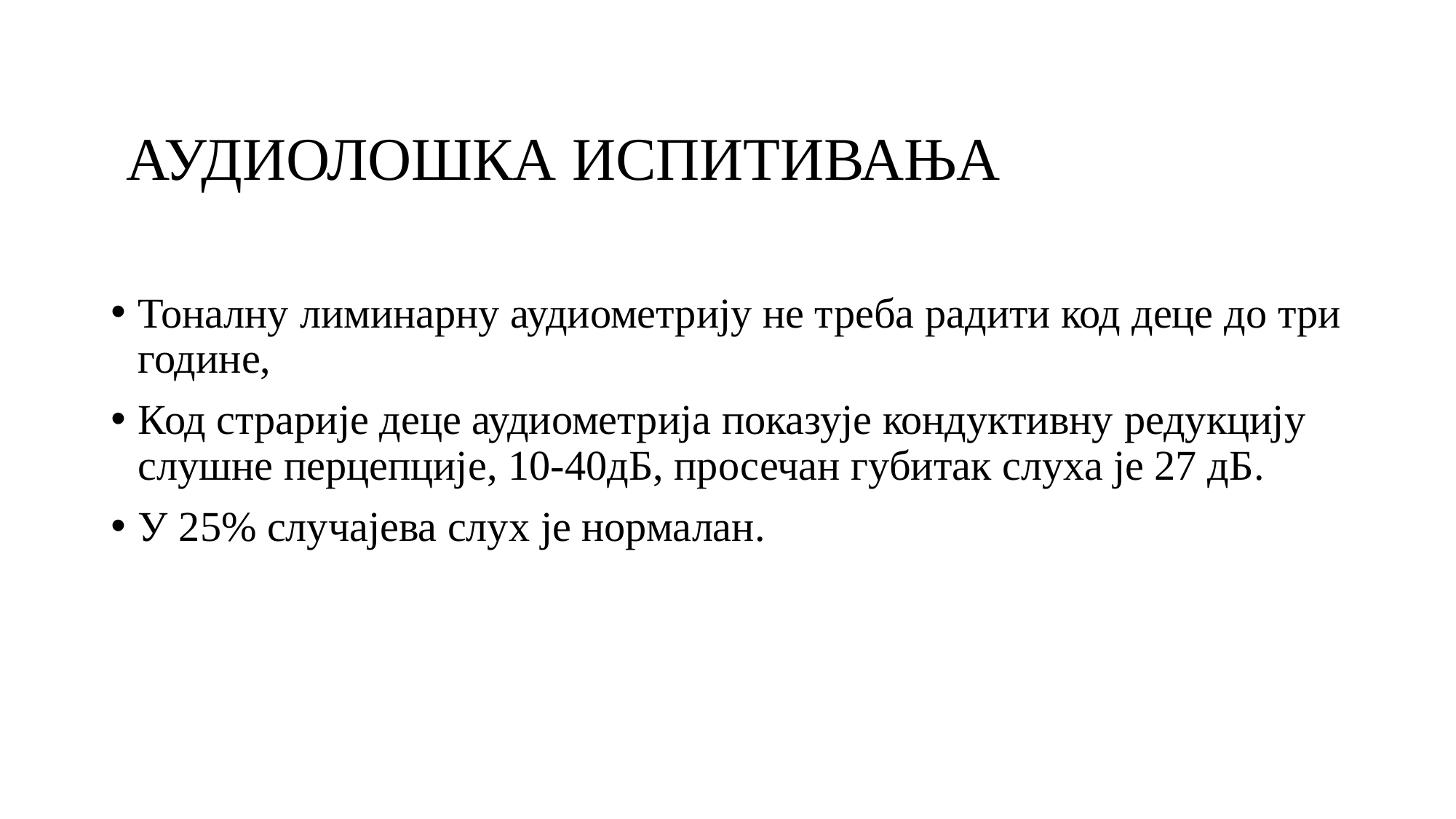

# АУДИОЛОШКА ИСПИТИВАЊА

Тоналну лиминарну аудиометрију не треба радити код деце до три године,
Код страрије деце аудиометрија показује кондуктивну редукцију слушне перцепције, 10-40дБ, просечан губитак слуха је 27 дБ.
У 25% случајева слух је нормалан.